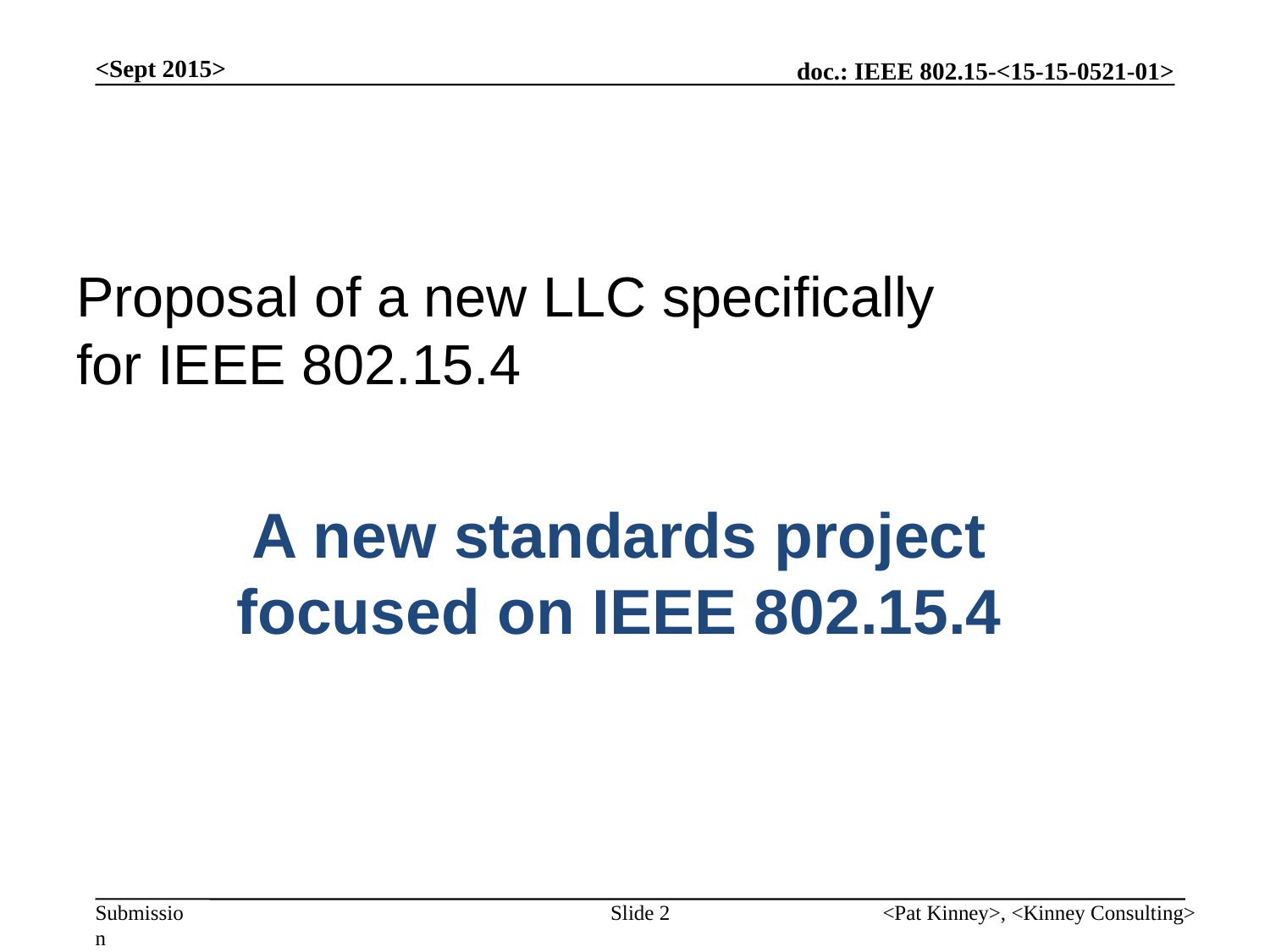

<Sept 2015>
Proposal of a new LLC specifically for IEEE 802.15.4
# A new standards project focused on IEEE 802.15.4
Slide 2
<Pat Kinney>, <Kinney Consulting>